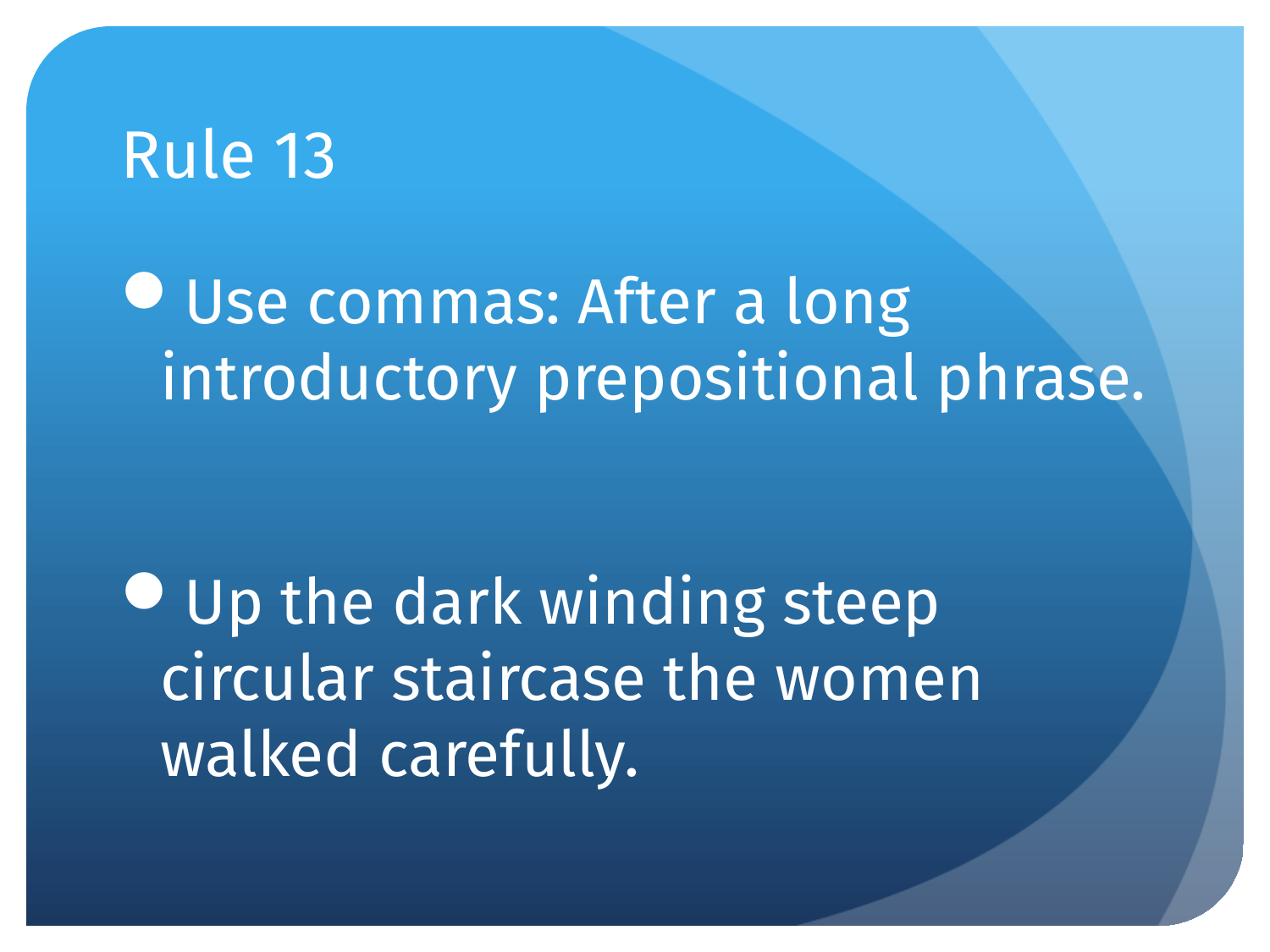

# Rule 13
Use commas: After a long introductory prepositional phrase.
Up the dark winding steep circular staircase the women walked carefully.